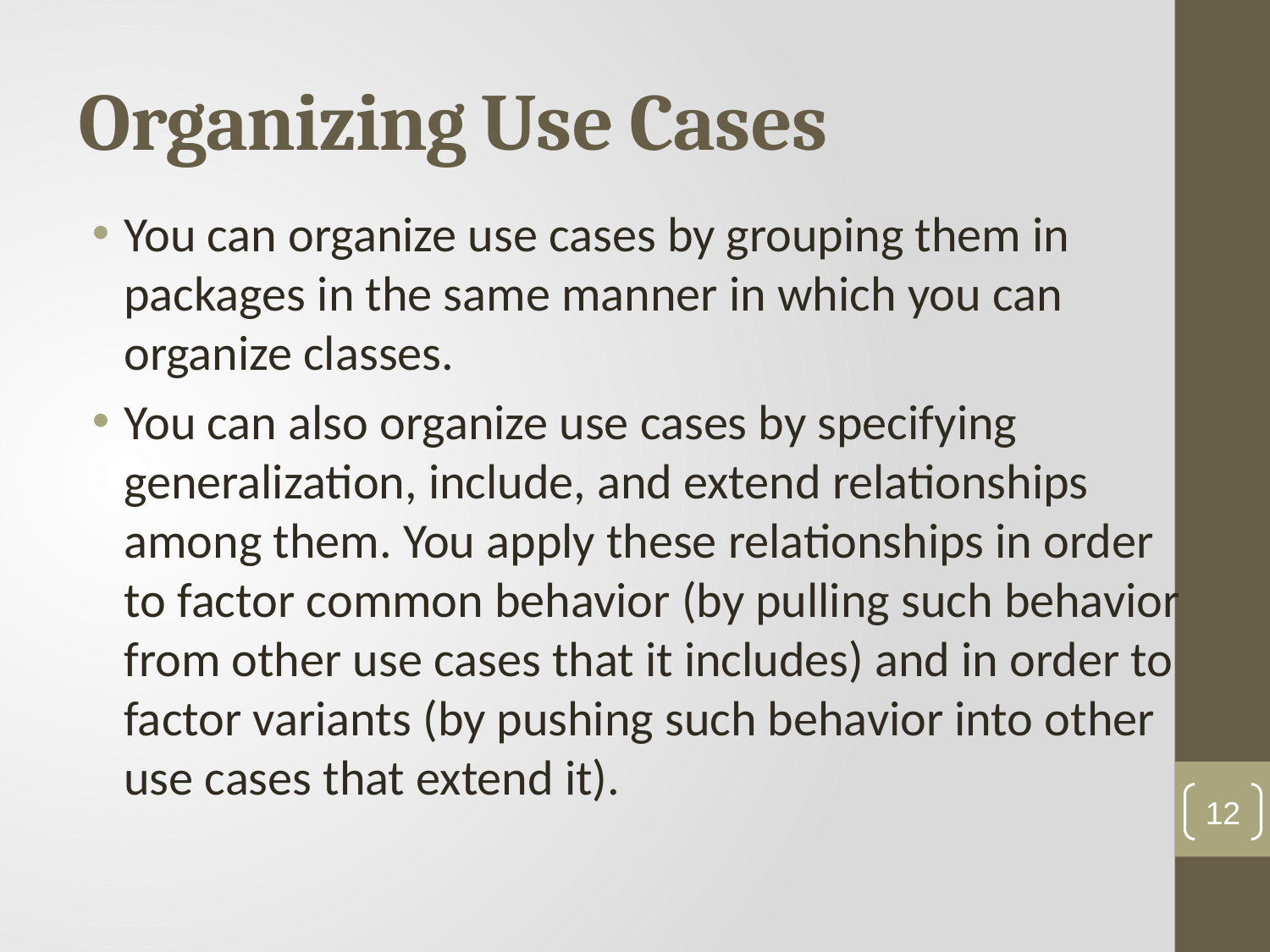

# Organizing Use Cases
You can organize use cases by grouping them in packages in the same manner in which you can organize classes.
You can also organize use cases by specifying generalization, include, and extend relationships among them. You apply these relationships in order to factor common behavior (by pulling such behavior from other use cases that it includes) and in order to factor variants (by pushing such behavior into other use cases that extend it).
12